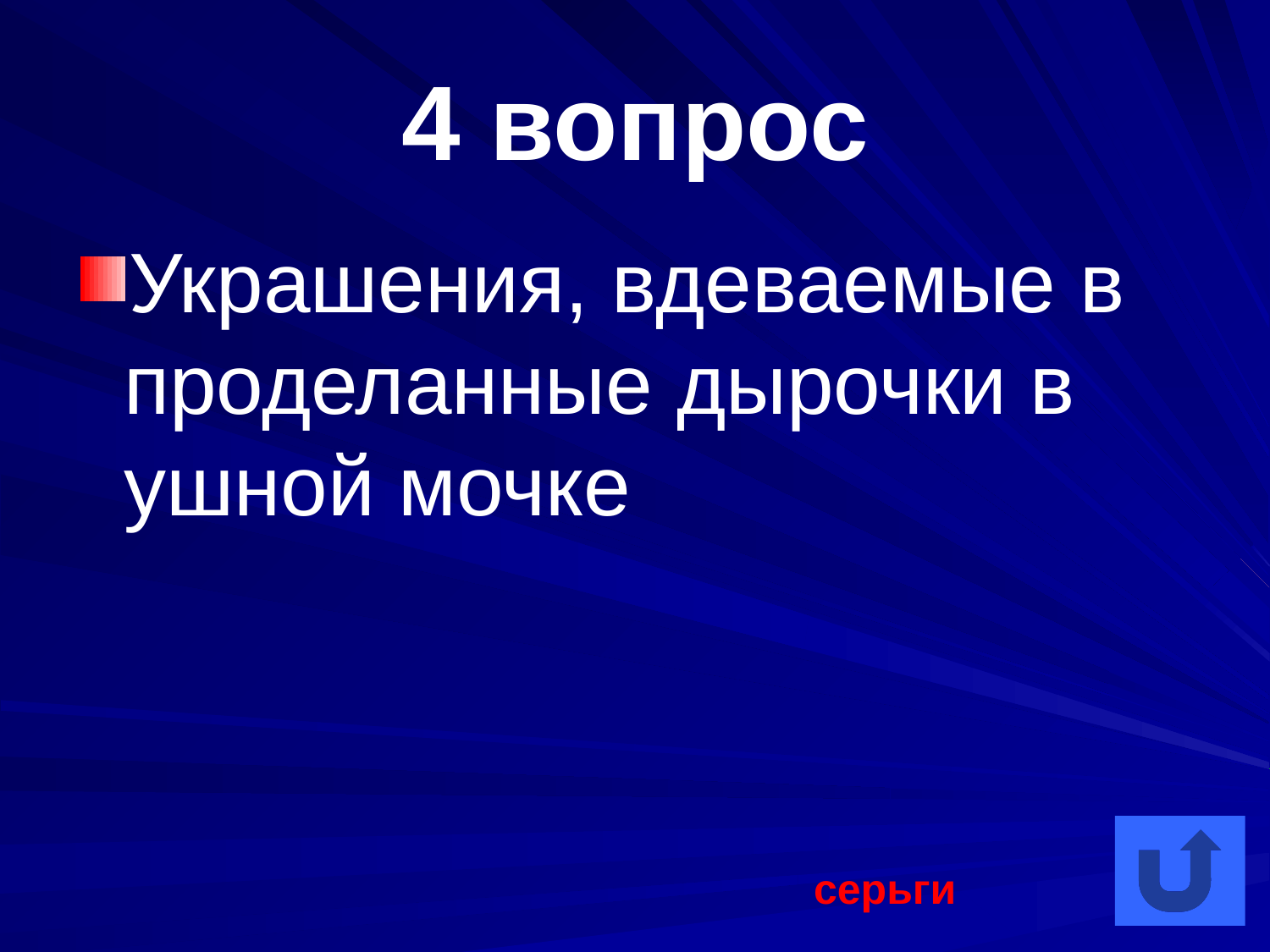

# 4 вопрос
Украшения, вдеваемые в проделанные дырочки в ушной мочке

серьги